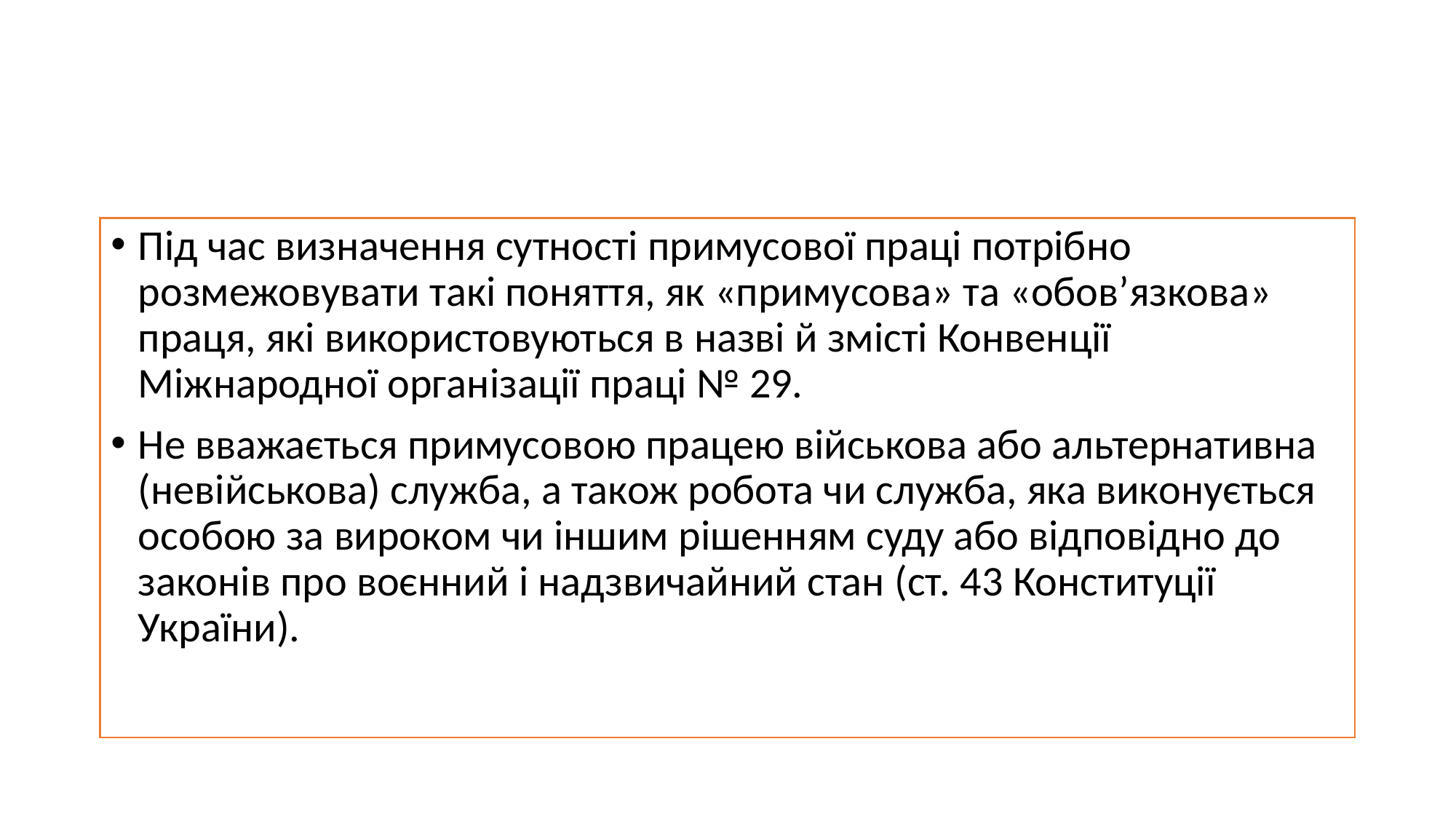

Під час визначення сутності примусової праці потрібно розмежовувати такі поняття, як «примусова» та «обов’язкова» праця, які використовуються в назві й змісті Конвенції Міжнародної організації праці № 29.
Не вважається примусовою пра­цею військова або альтернативна (невійськова) служба, а також робота чи служба, яка вико­нується особою за вироком чи іншим рішенням суду або відповідно до законів про воєнний і надзвичайний стан (ст. 43 Конституції України).